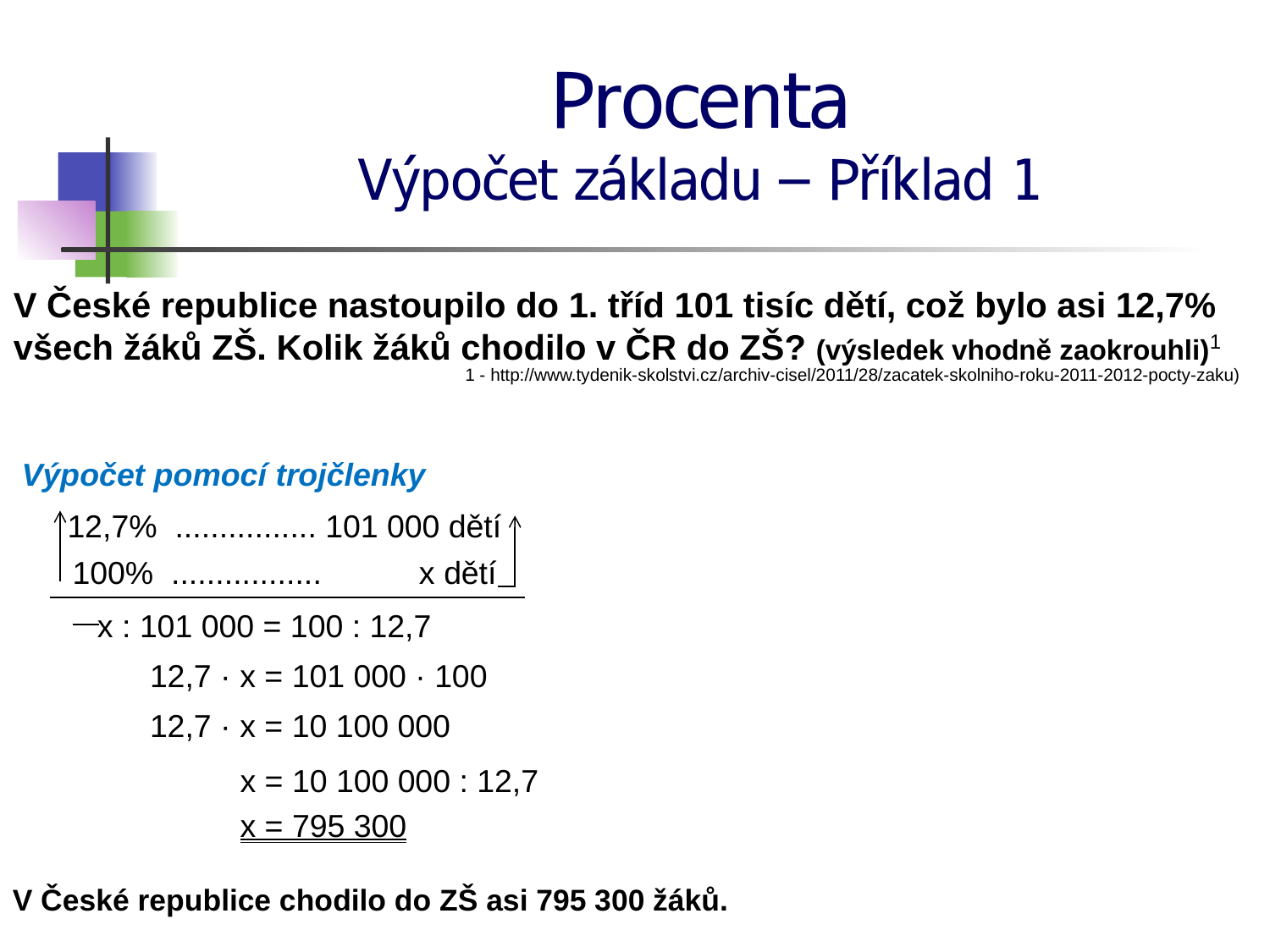

# Procenta Výpočet základu – Příklad 1
V České republice nastoupilo do 1. tříd 101 tisíc dětí, což bylo asi 12,7% všech žáků ZŠ. Kolik žáků chodilo v ČR do ZŠ? (výsledek vhodně zaokrouhli)1
1 - http://www.tydenik-skolstvi.cz/archiv-cisel/2011/28/zacatek-skolniho-roku-2011-2012-pocty-zaku)
Výpočet pomocí trojčlenky
12,7%  ................ 101 000 dětí
100%  .................           x dětí
x : 101 000 = 100 : 12,7
12,7 · x = 101 000 · 100
12,7 · x = 10 100 000
x = 10 100 000 : 12,7
x = 795 300
V České republice chodilo do ZŠ asi 795 300 žáků.